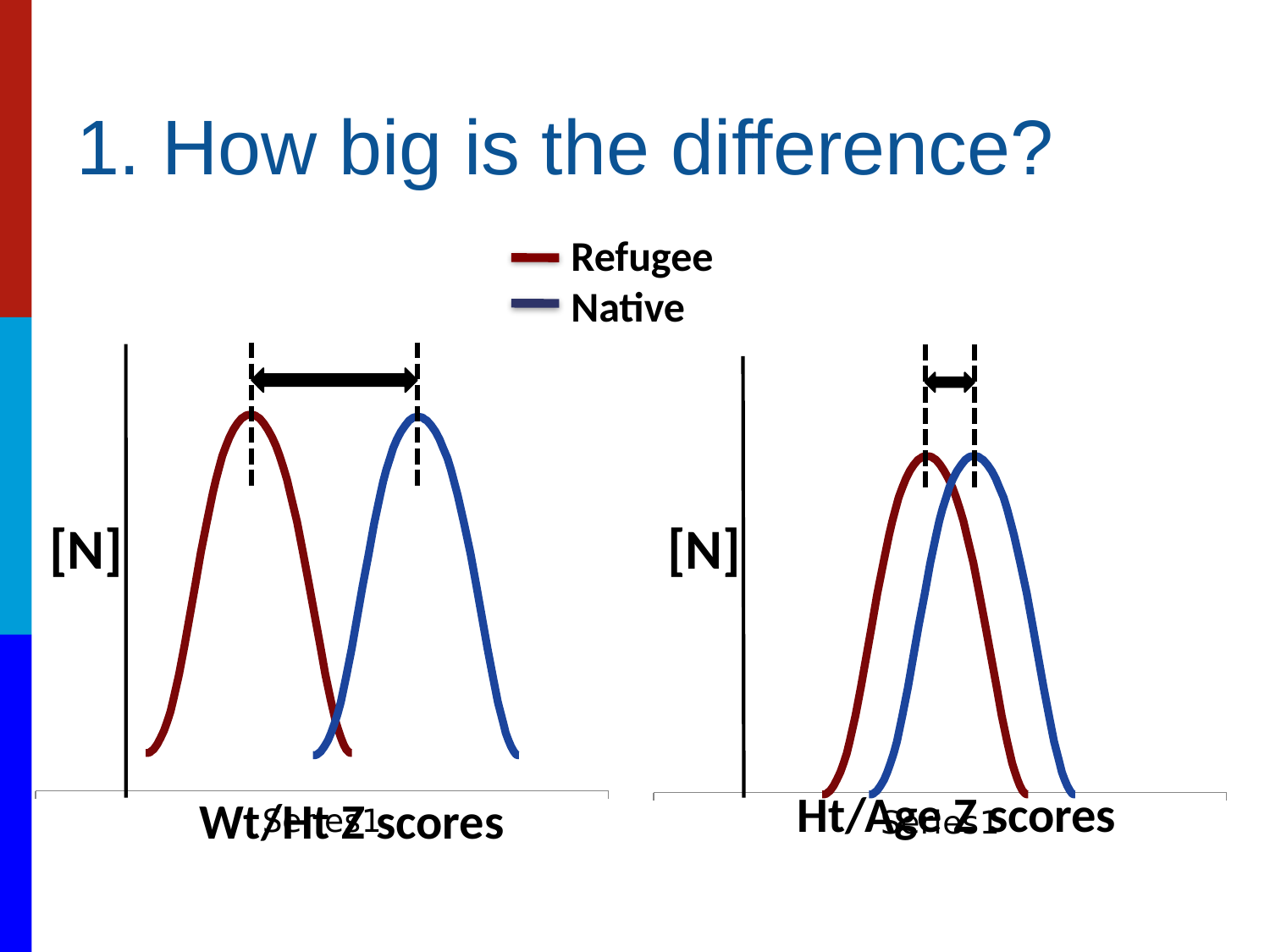

# 1. How big is the difference?
Refugee
Native

Ht/Age Z scores
Wt/Ht Z scores

### Chart

| Category | Column1 |
|---|---|
|  | None |

### Chart

| Category | Column1 |
|---|---|
|  | None |